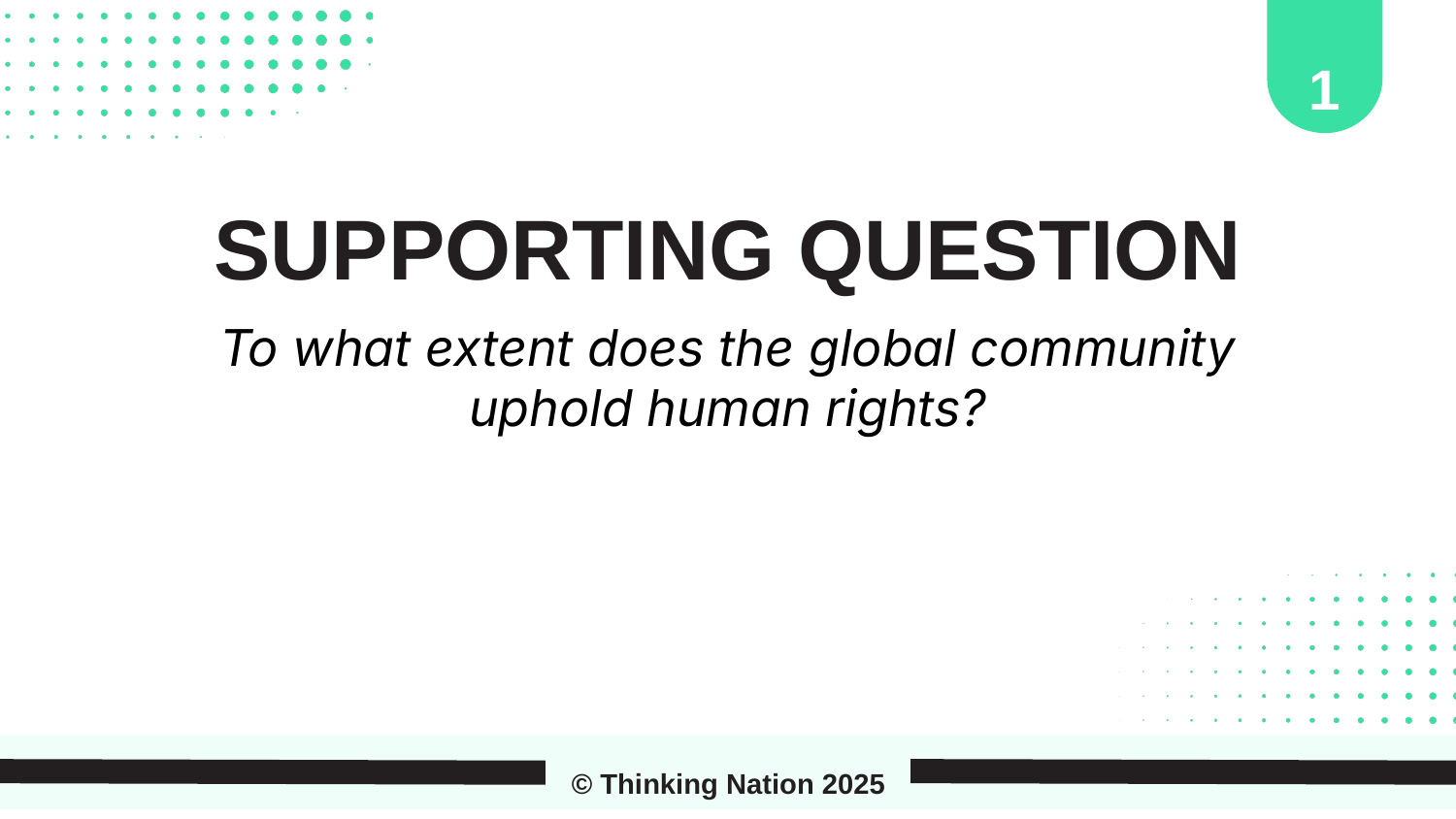

1
SUPPORTING QUESTION
To what extent does the global community uphold human rights?

© Thinking Nation 2025